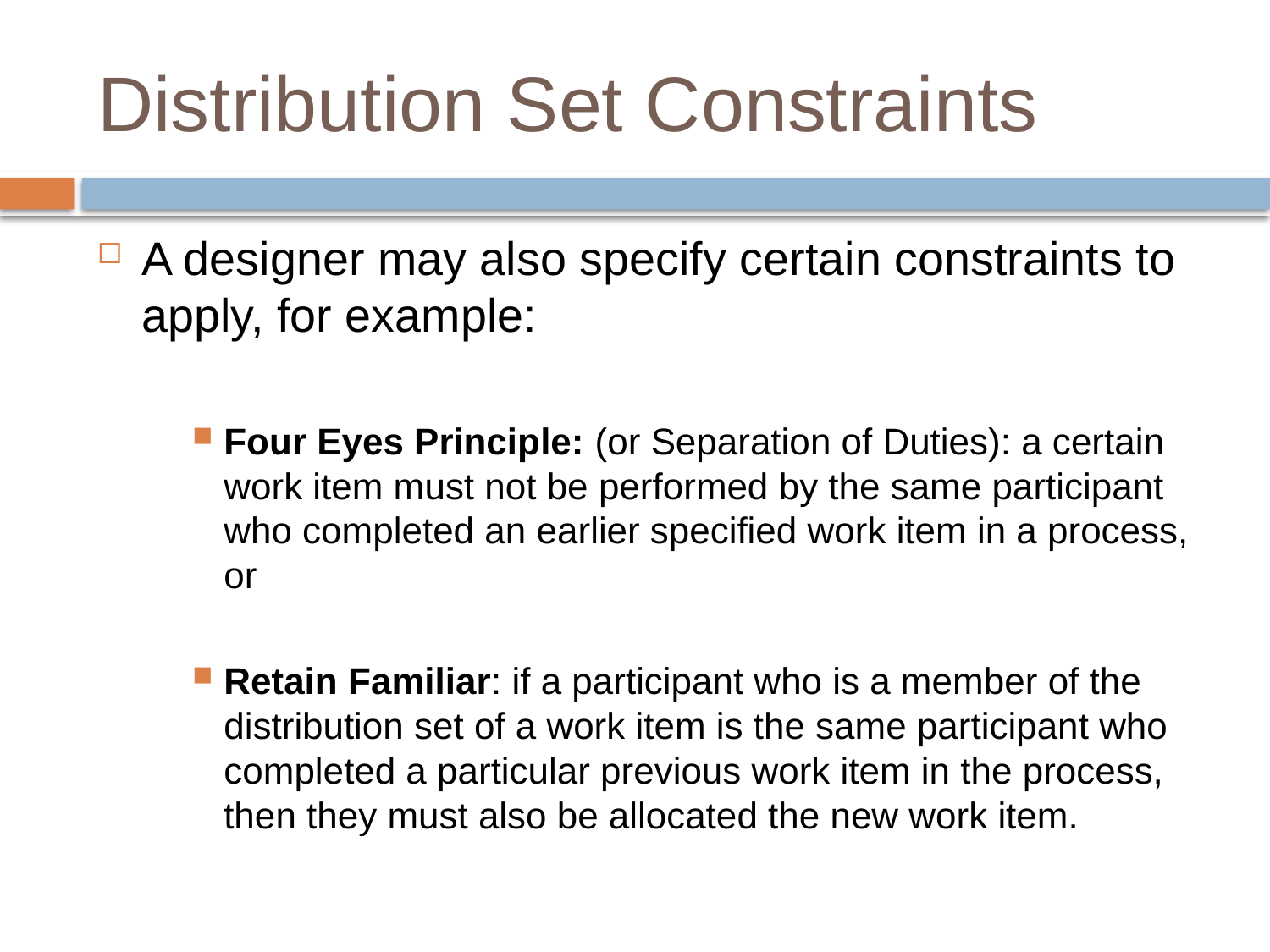

# Distribution Set Constraints
A designer may also specify certain constraints to apply, for example:

Four Eyes Principle: (or Separation of Duties): a certain work item must not be performed by the same participant who completed an earlier specified work item in a process, or

Retain Familiar: if a participant who is a member of the distribution set of a work item is the same participant who completed a particular previous work item in the process, then they must also be allocated the new work item.